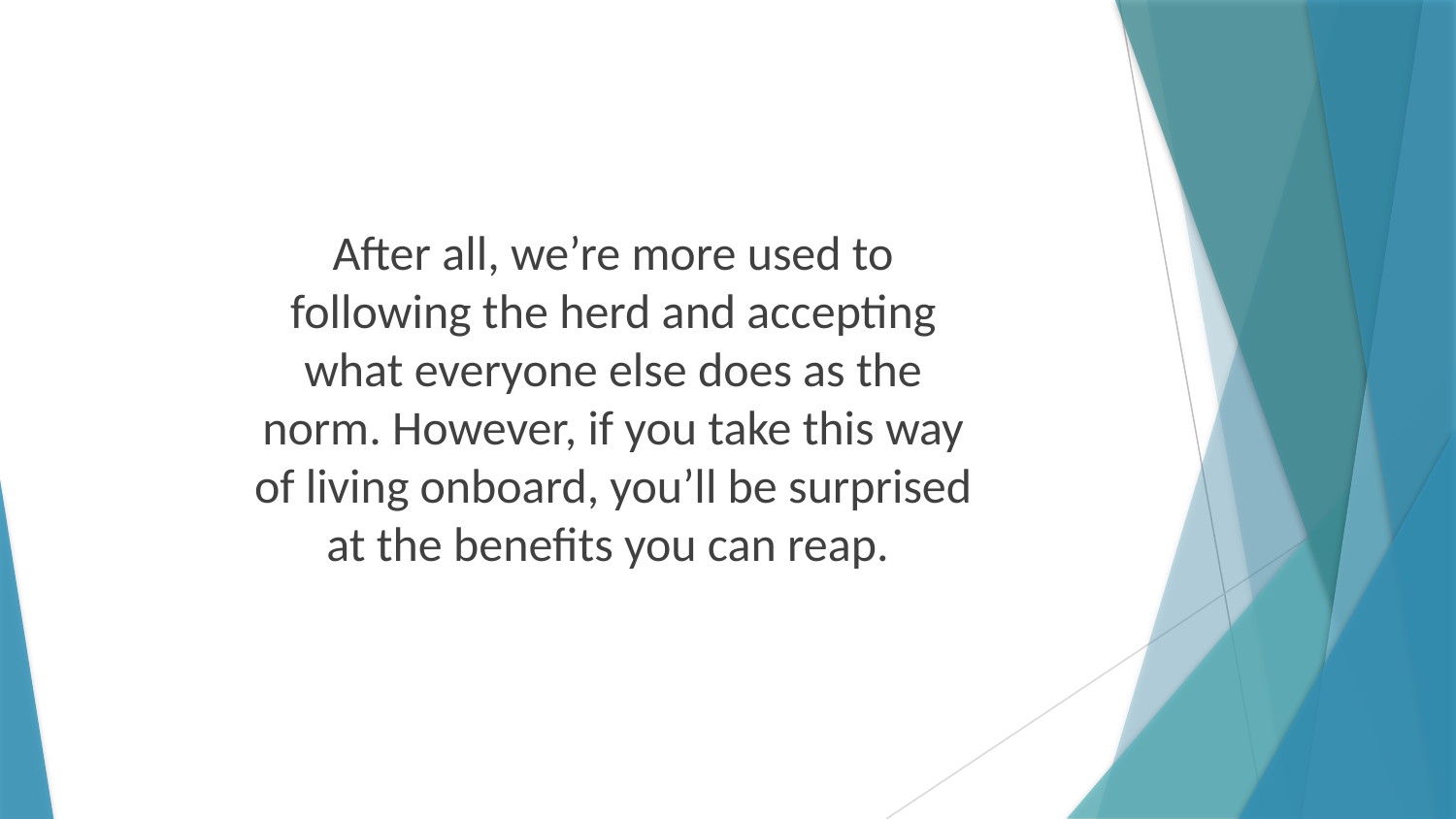

After all, we’re more used to following the herd and accepting what everyone else does as the norm. However, if you take this way of living onboard, you’ll be surprised at the benefits you can reap.